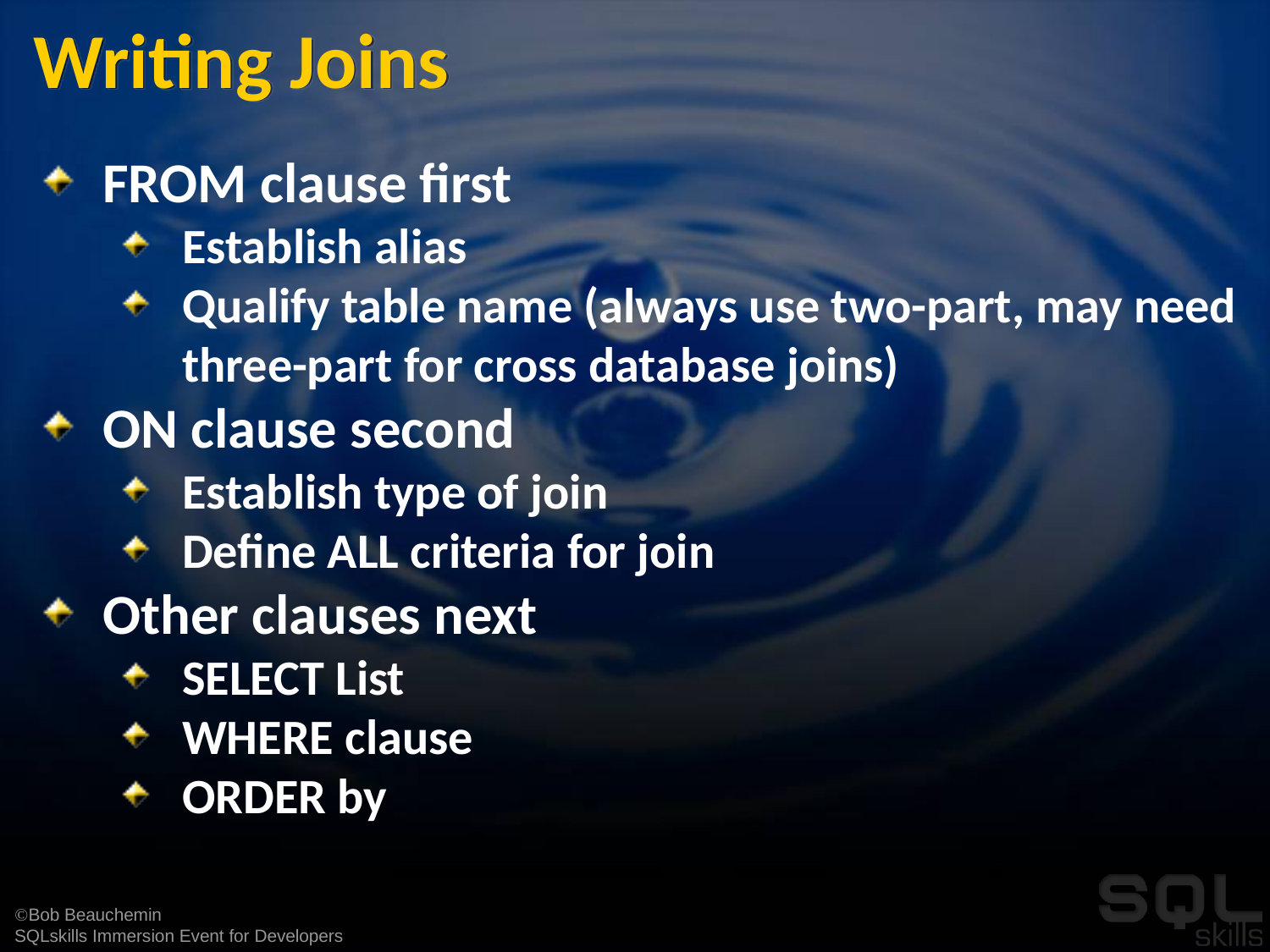

# Writing Joins
FROM clause first
Establish alias
Qualify table name (always use two-part, may need three-part for cross database joins)
ON clause second
Establish type of join
Define ALL criteria for join
Other clauses next
SELECT List
WHERE clause
ORDER by